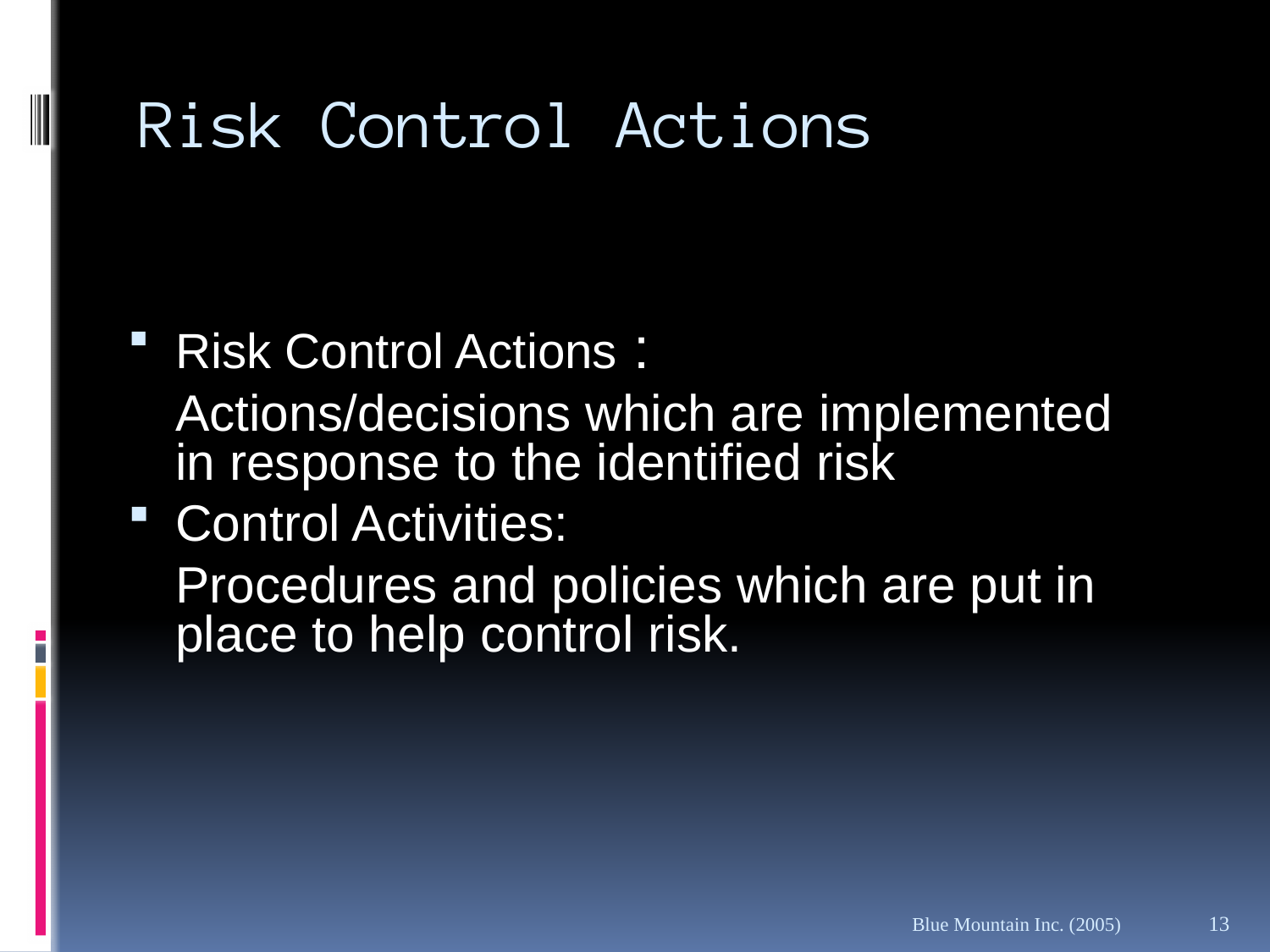

# Risk Control Actions
Risk Control Actions :
	Actions/decisions which are implemented in response to the identified risk
Control Activities:
	Procedures and policies which are put in place to help control risk.
Blue Mountain Inc. (2005)
13